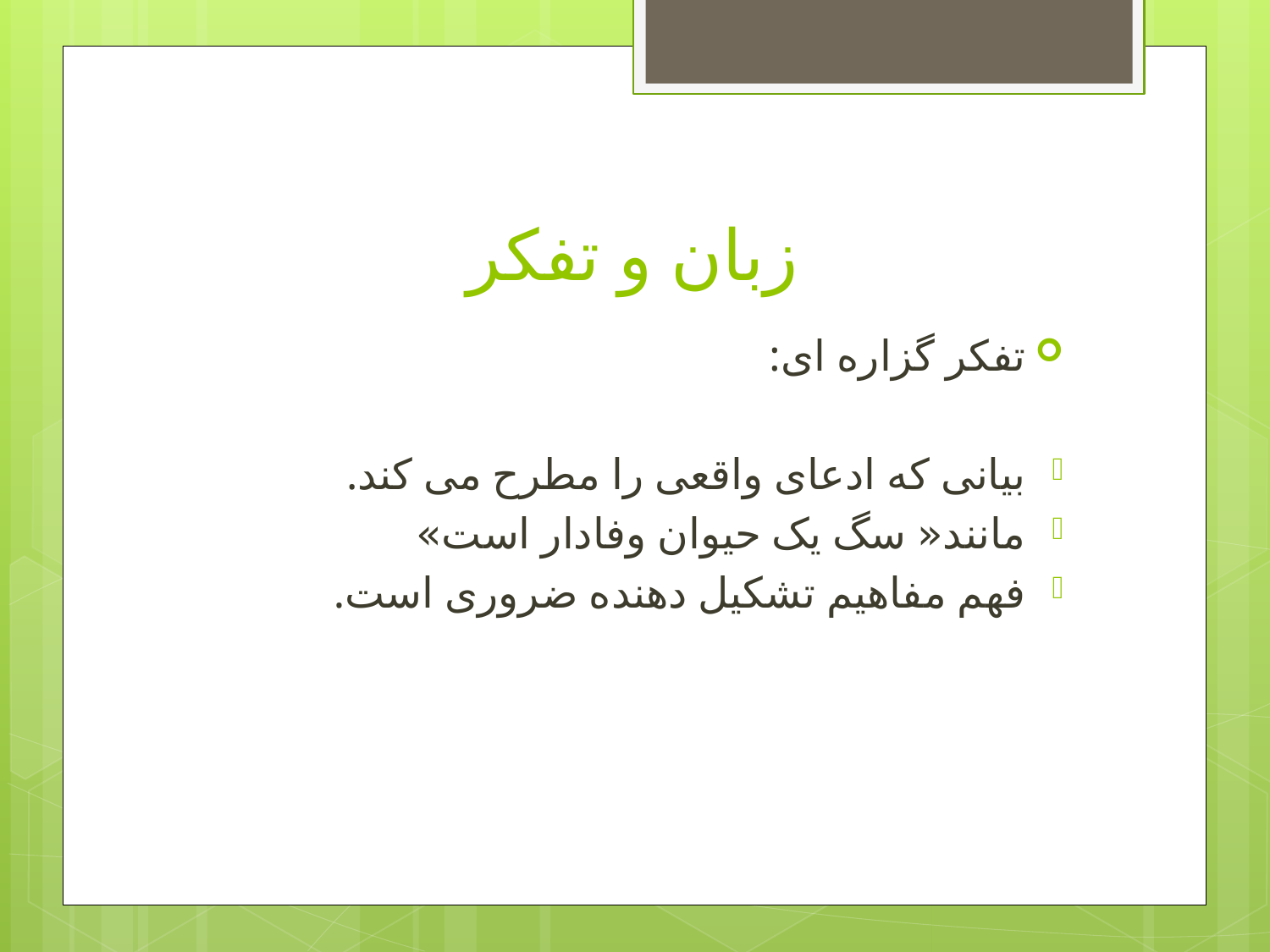

# زبان و تفکر
تفکر گزاره ای:

بیانی که ادعای واقعی را مطرح می کند.
مانند« سگ یک حیوان وفادار است»
فهم مفاهیم تشکیل دهنده ضروری است.